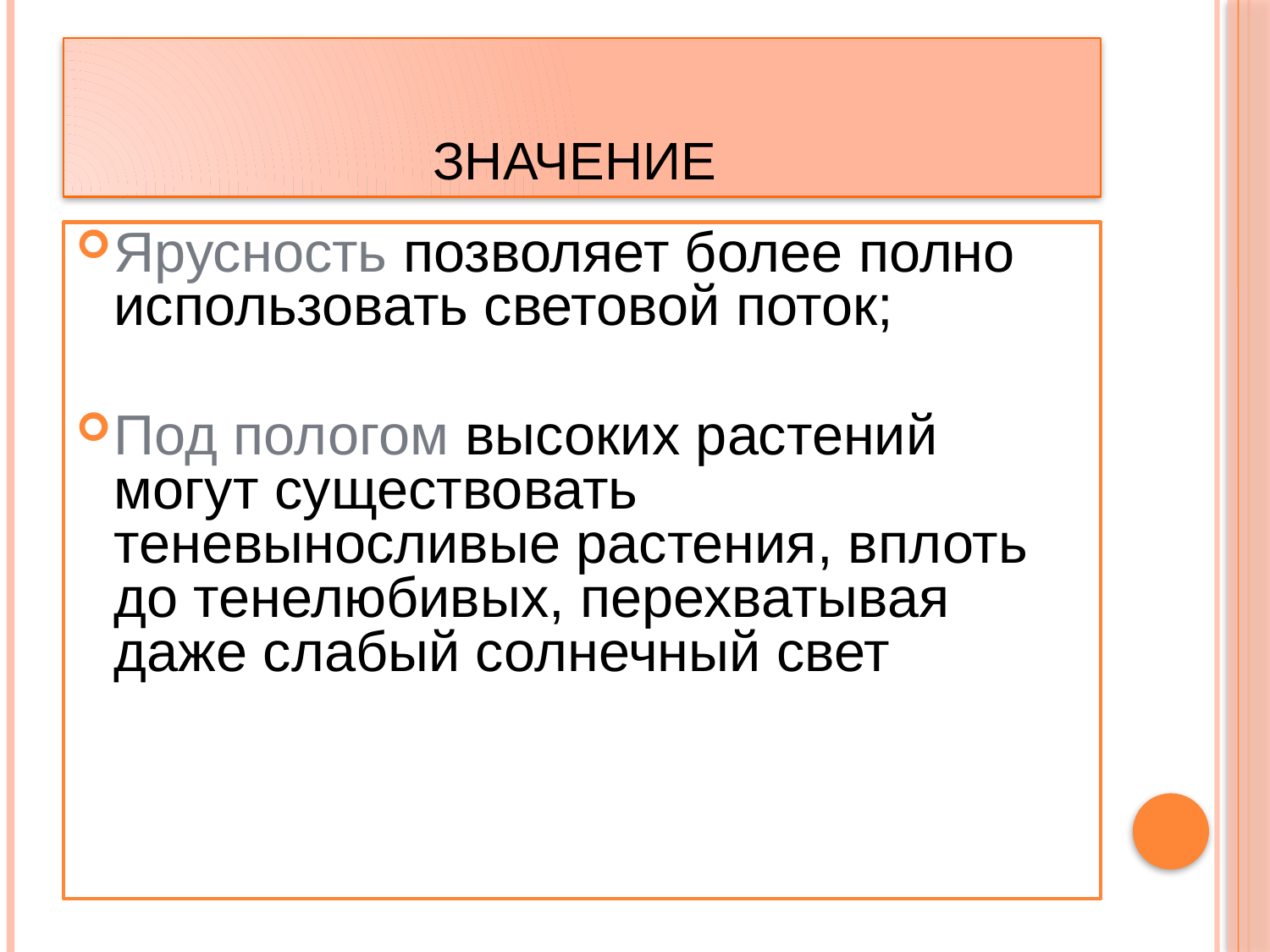

# Значение
Ярусность позволяет более полно использовать световой поток;

Под пологом высоких растений могут существовать теневыносливые растения, вплоть до тенелюбивых, перехватывая даже слабый солнечный свет